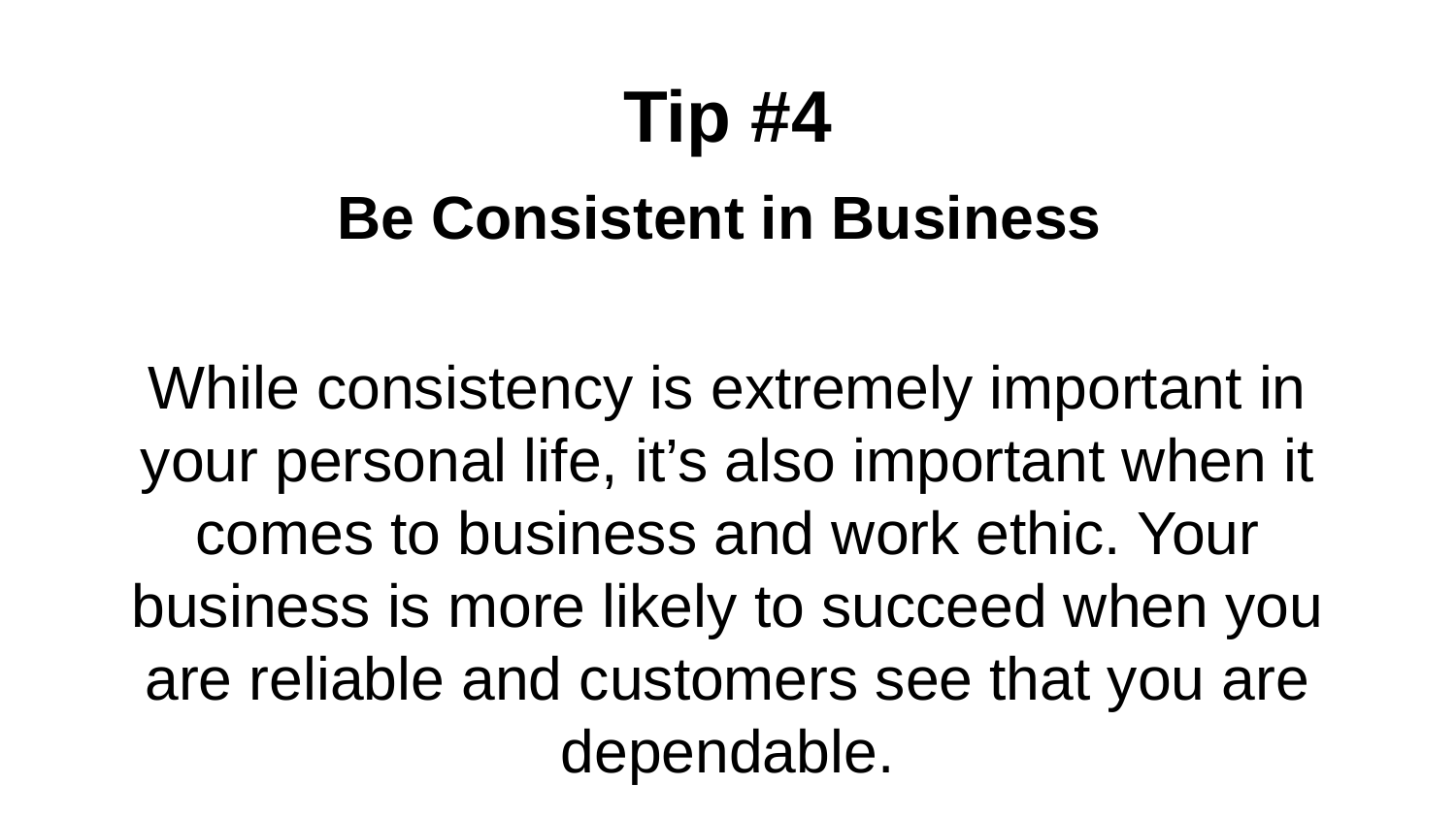

# Tip #4

Be Consistent in Business

While consistency is extremely important in your personal life, it’s also important when it comes to business and work ethic. Your business is more likely to succeed when you are reliable and customers see that you are dependable.